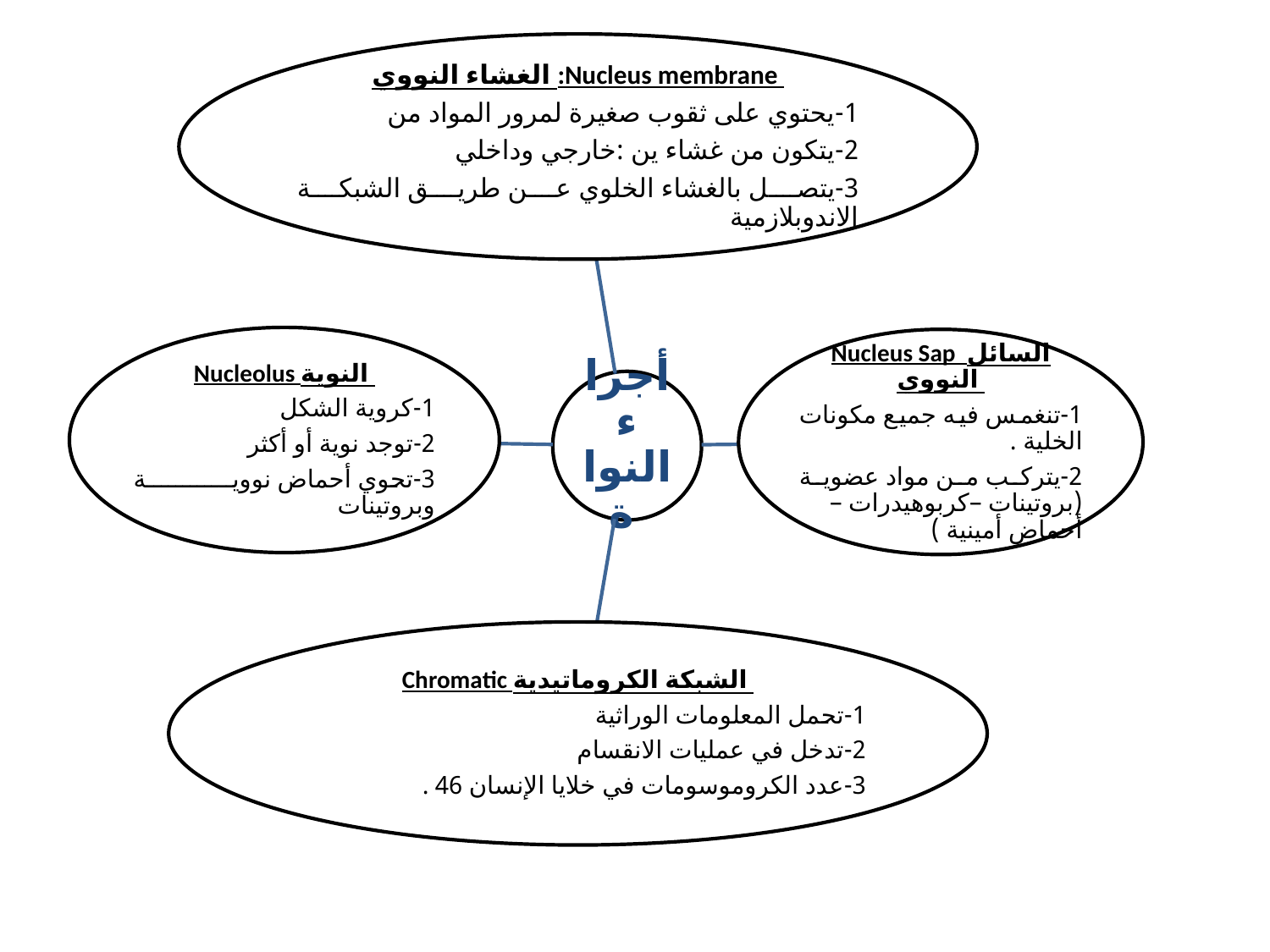

أجزاء النواة

الغشاء النووي :Nucleus membrane
1-يحتوي على ثقوب صغيرة لمرور المواد من
2-يتكون من غشاء ين :خارجي وداخلي
3-يتصل بالغشاء الخلوي عن طريق الشبكة الاندوبلازمية

Nucleus Sap  السائل النووي
1-تنغمس فيه جميع مكونات الخلية .
2-يتركب من مواد عضوية (بروتينات –كربوهيدرات –أحماض أمينية )

Chromatic الشبكة الكروماتيدية
1-تحمل المعلومات الوراثية
2-تدخل في عمليات الانقسام
3-عدد الكروموسومات في خلايا الإنسان 46 .

Nucleolus النوية
1-كروية الشكل
2-توجد نوية أو أكثر
3-تحوي أحماض نووية وبروتينات